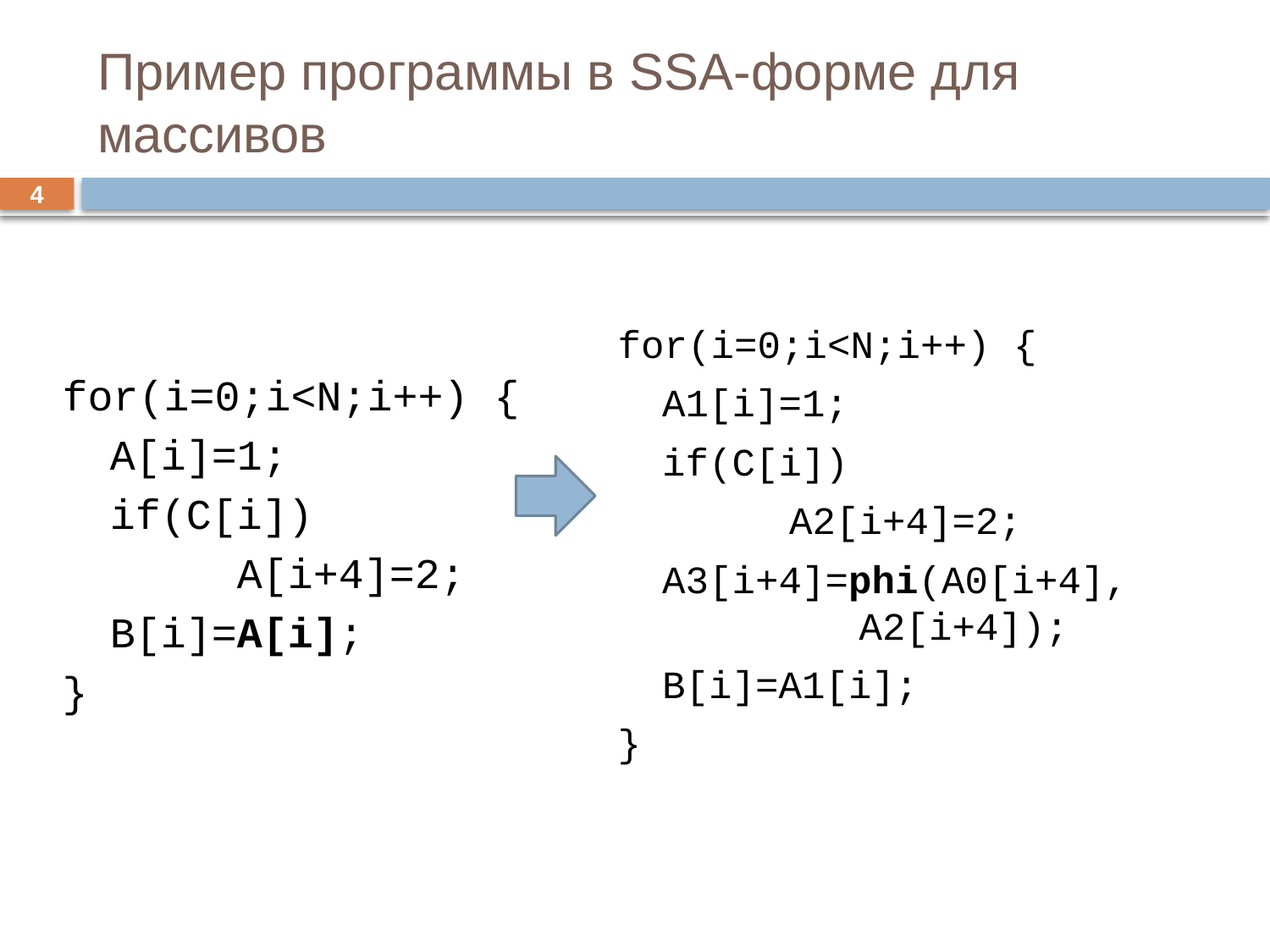

# Пример программы в SSA-форме для массивов
4
for(i=0;i<N;i++) {
	A[i]=1;
	if(C[i])
		A[i+4]=2;
	B[i]=A[i];
}
for(i=0;i<N;i++) {
	A1[i]=1;
	if(C[i])
		A2[i+4]=2;
	A3[i+4]=phi(A0[i+4], 		   A2[i+4]);
	B[i]=A1[i];
}